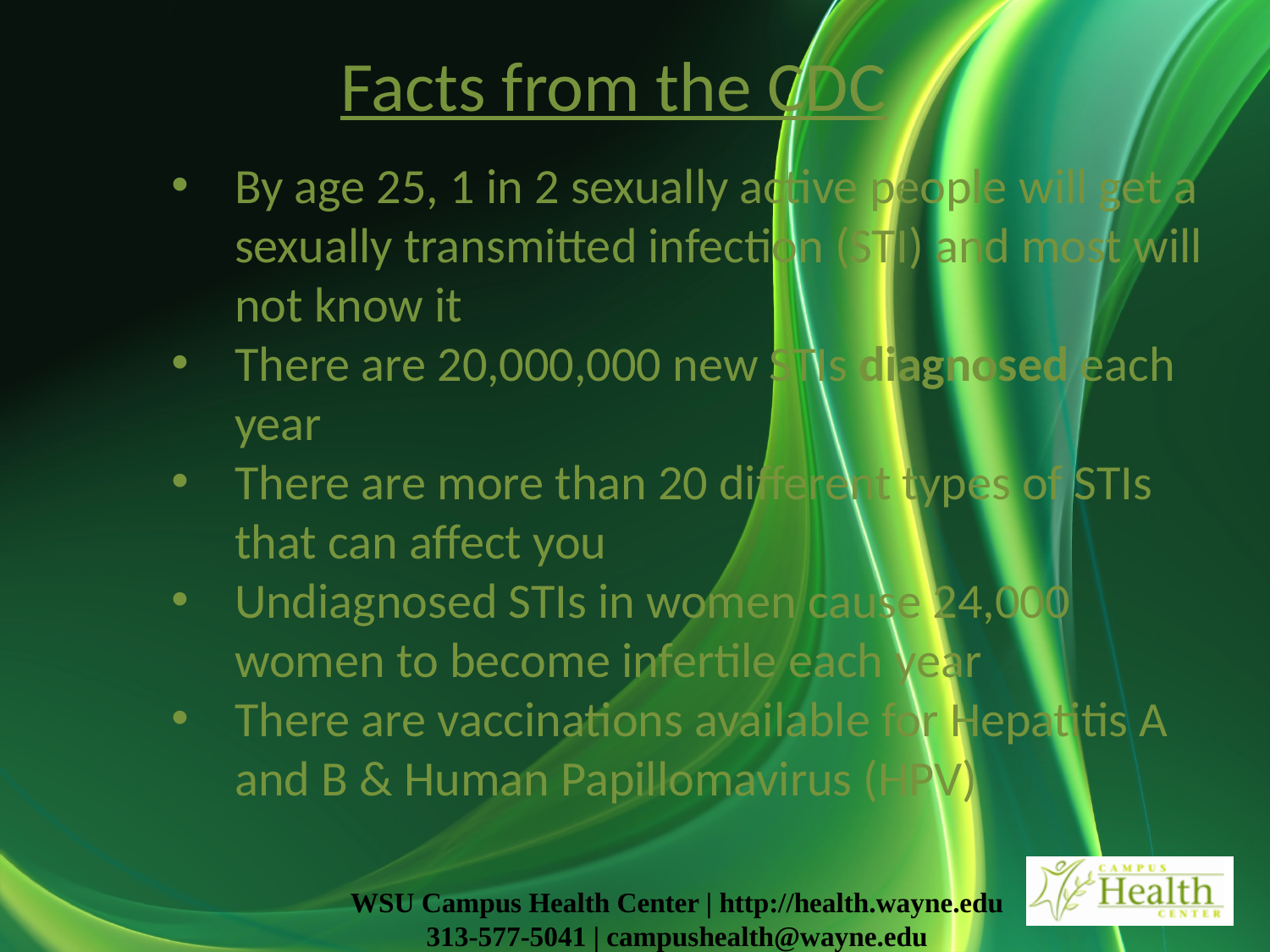

Facts from the CDC
By age 25, 1 in 2 sexually active people will get a sexually transmitted infection (STI) and most will not know it
There are 20,000,000 new STIs diagnosed each year
There are more than 20 different types of STIs that can affect you
Undiagnosed STIs in women cause 24,000 women to become infertile each year
There are vaccinations available for Hepatitis A and B & Human Papillomavirus (HPV)

WSU Campus Health Center | http://health.wayne.edu 313-577-5041 | campushealth@wayne.edu